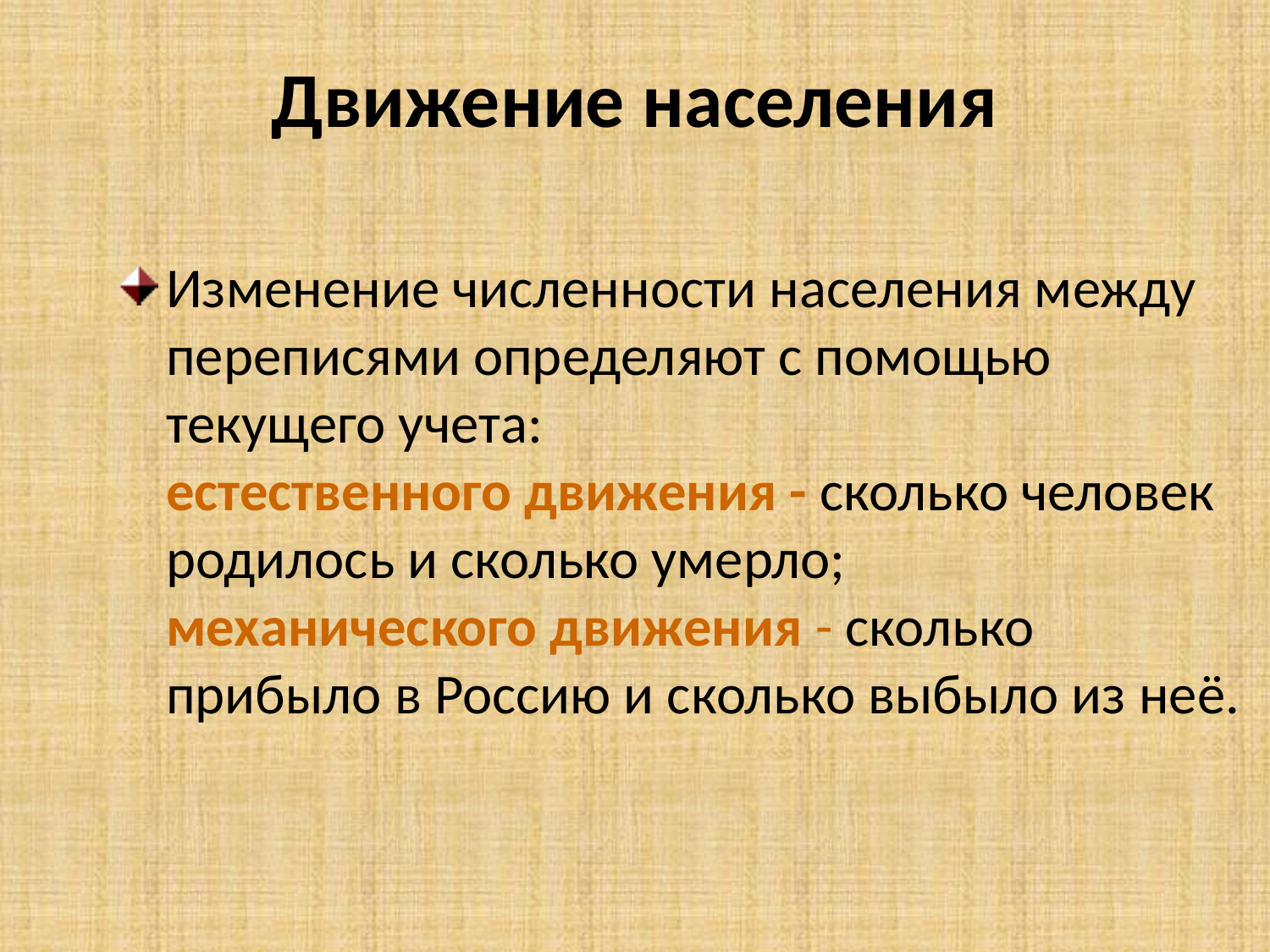

# Движение населения
Изменение численности населения между переписями определяют с помощью текущего учета:
естественного движения - сколько человек родилось и сколько умерло;
механического движения - сколько прибыло в Россию и сколько выбыло из неё.